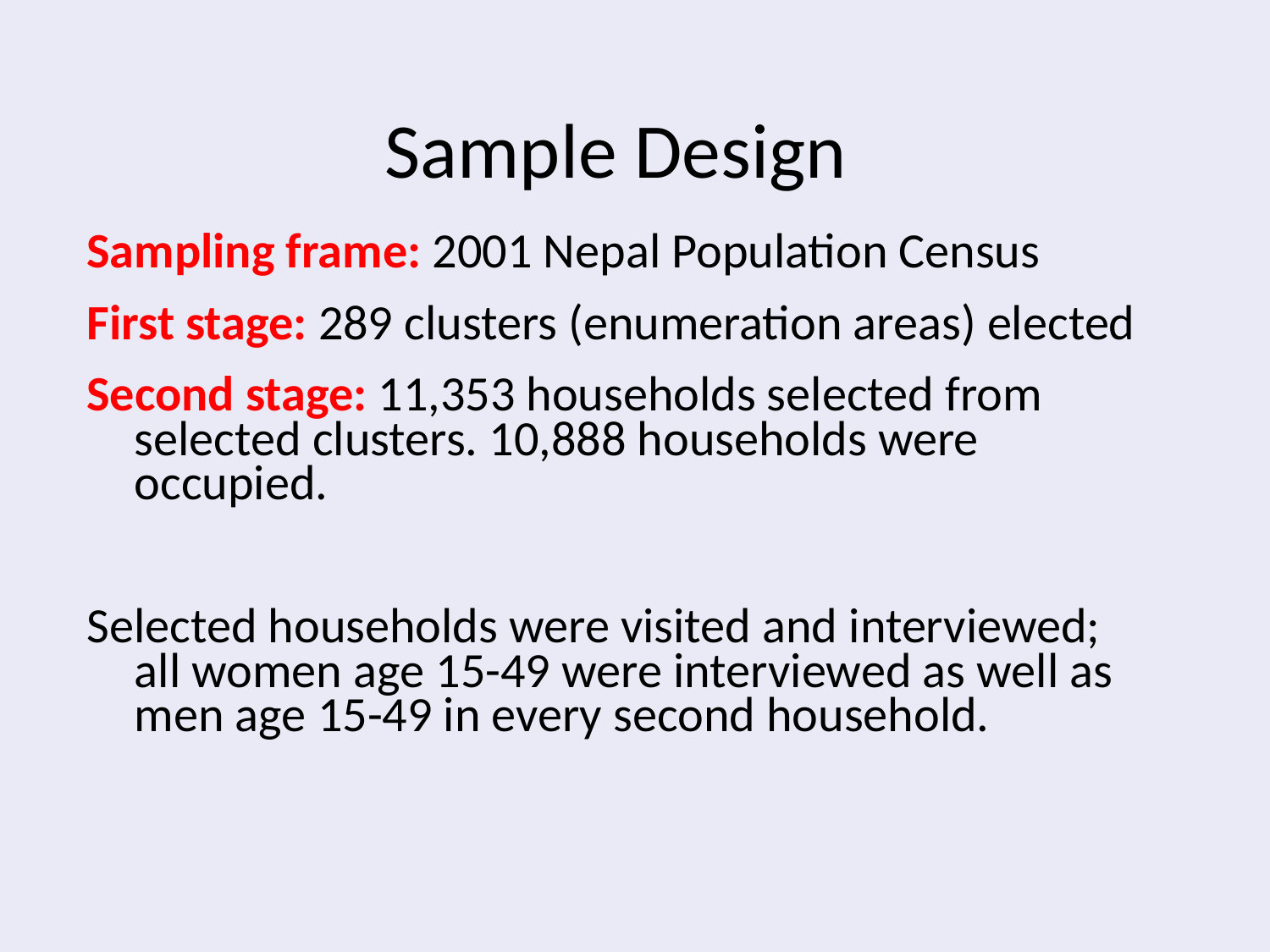

Sample Design
Sampling frame: 2001 Nepal Population Census
First stage: 289 clusters (enumeration areas) elected
Second stage: 11,353 households selected from selected clusters. 10,888 households were occupied.

Selected households were visited and interviewed; all women age 15-49 were interviewed as well as men age 15-49 in every second household.